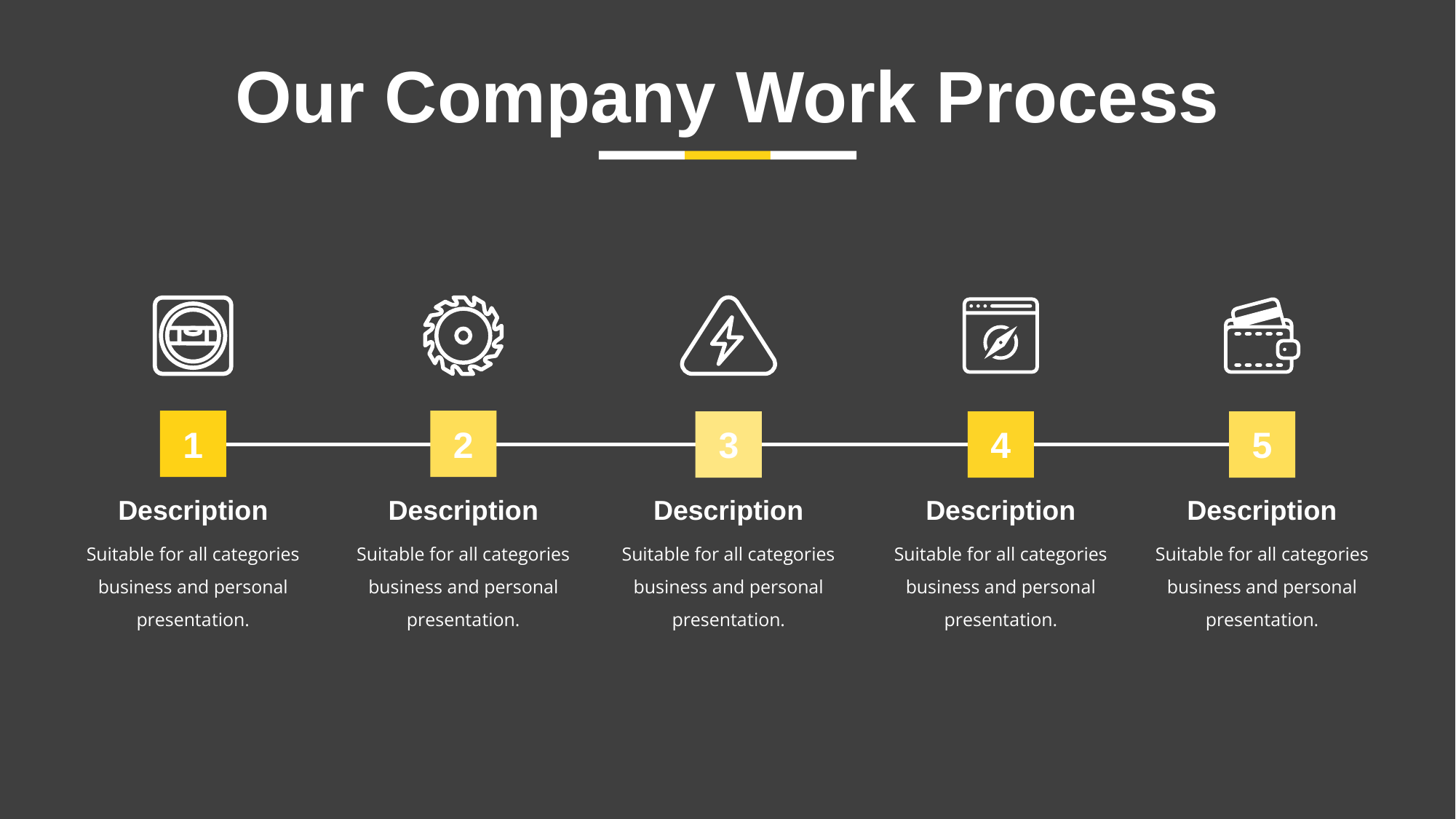

# Our Company Work Process

1
2
3
4
5
Description
Description
Description
Description
Description
Suitable for all categories business and personal presentation.
Suitable for all categories business and personal presentation.
Suitable for all categories business and personal presentation.
Suitable for all categories business and personal presentation.
Suitable for all categories business and personal presentation.